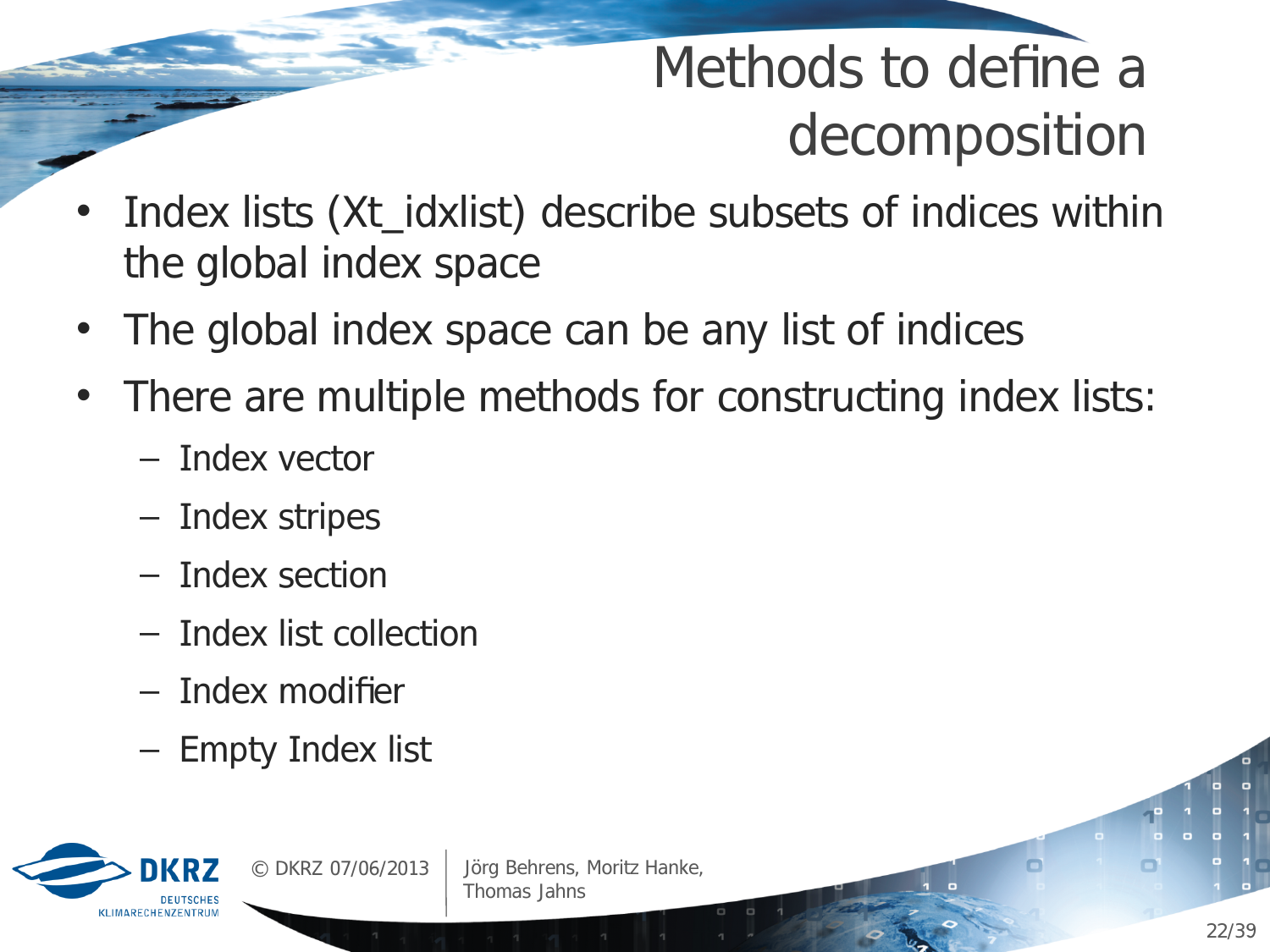

# Methods to define a decomposition
Index lists (Xt_idxlist) describe subsets of indices within the global index space
The global index space can be any list of indices
There are multiple methods for constructing index lists:
Index vector
Index stripes
Index section
Index list collection
Index modifier
Empty Index list
Jörg Behrens, Moritz Hanke, Thomas Jahns
07/06/2013
22